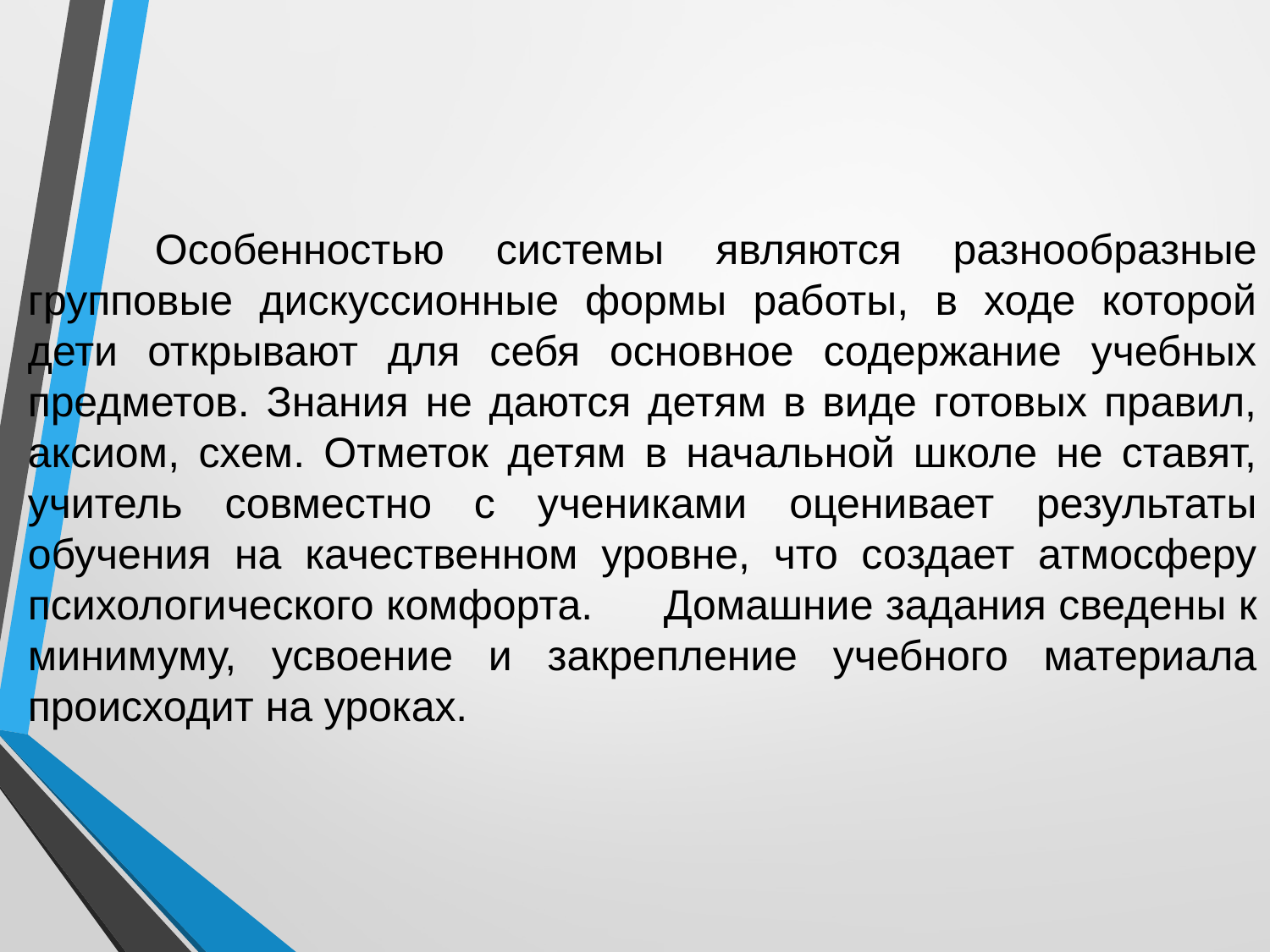

Особенностью системы являются разнообразные групповые дискуссионные формы работы, в ходе которой дети открывают для себя основное содержание учебных предметов. Знания не даются детям в виде готовых правил, аксиом, схем. Отметок детям в начальной школе не ставят, учитель совместно с учениками оценивает результаты обучения на качественном уровне, что создает атмосферу психологического комфорта. 	Домашние задания сведены к минимуму, усвоение и закрепление учебного материала происходит на уроках.